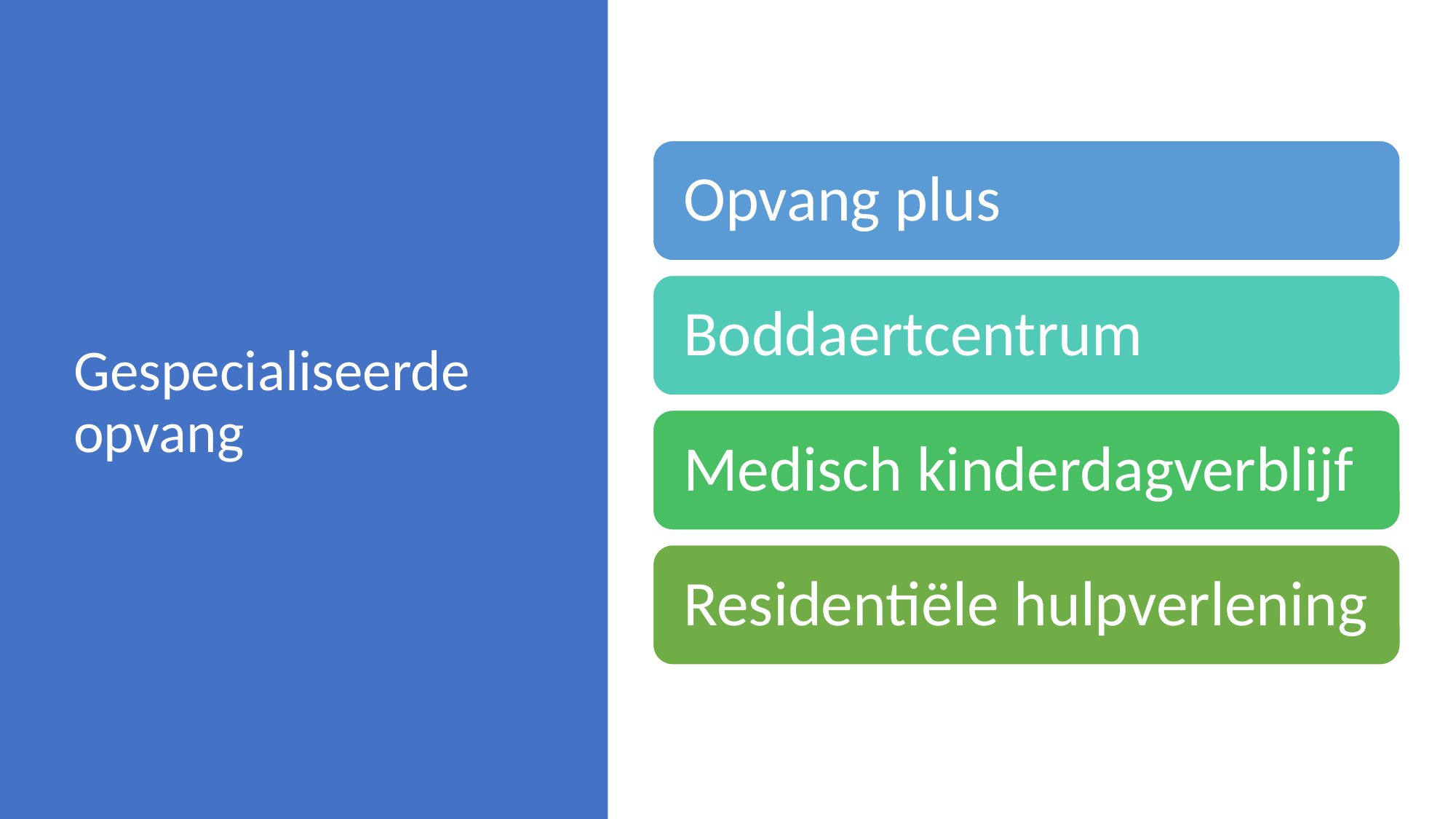

# Gespecialiseerde opvang
Opvang plus
Boddaertcentrum
Medisch kinderdagverblijf
Residentiële hulpverlening